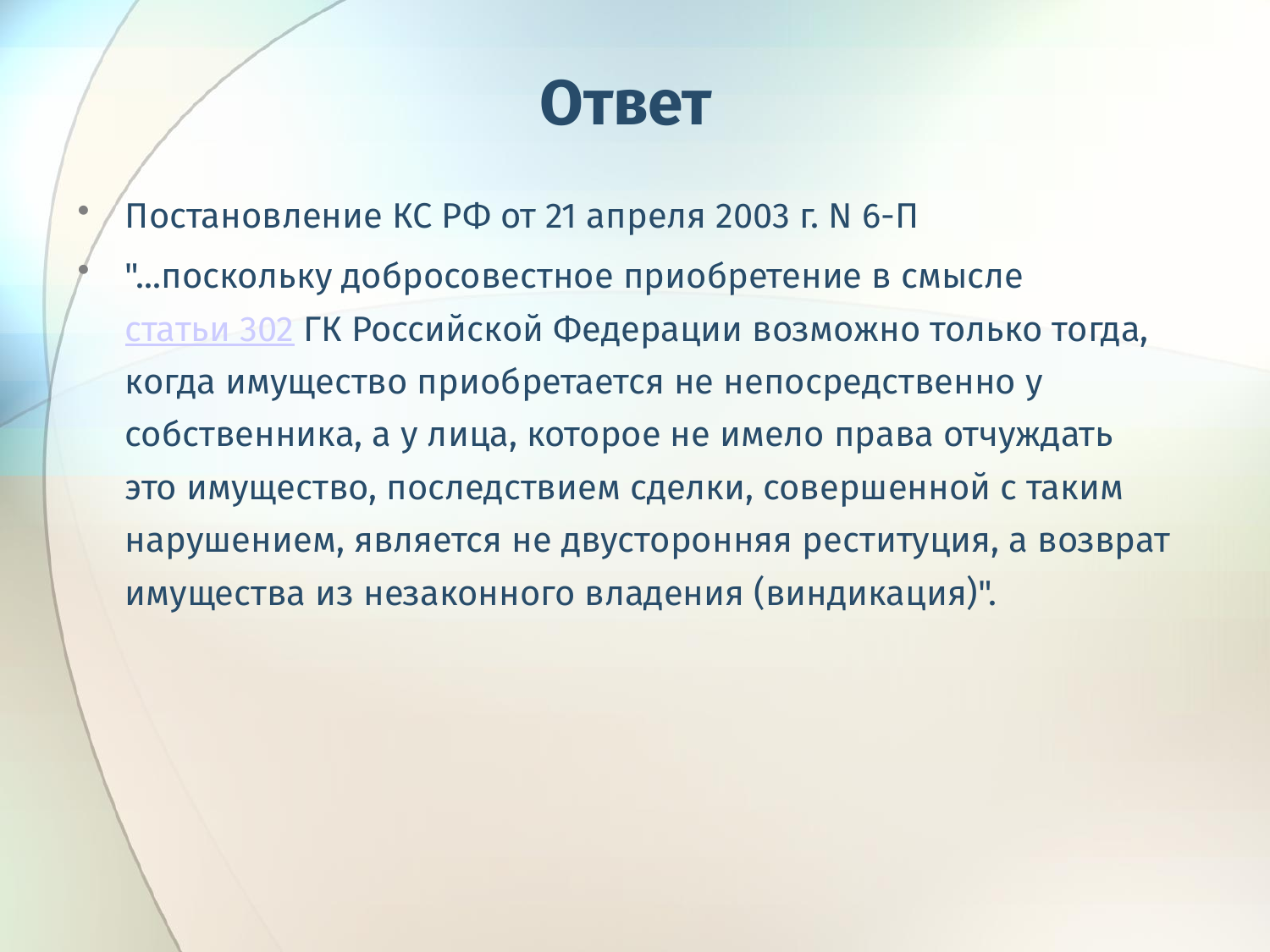

# Ответ
Постановление КС РФ от 21 апреля 2003 г. N 6-П
"...поскольку добросовестное приобретение в смысле статьи 302 ГК Российской Федерации возможно только тогда, когда имущество приобретается не непосредственно у собственника, а у лица, которое не имело права отчуждать это имущество, последствием сделки, совершенной с таким нарушением, является не двусторонняя реституция, а возврат имущества из незаконного владения (виндикация)".